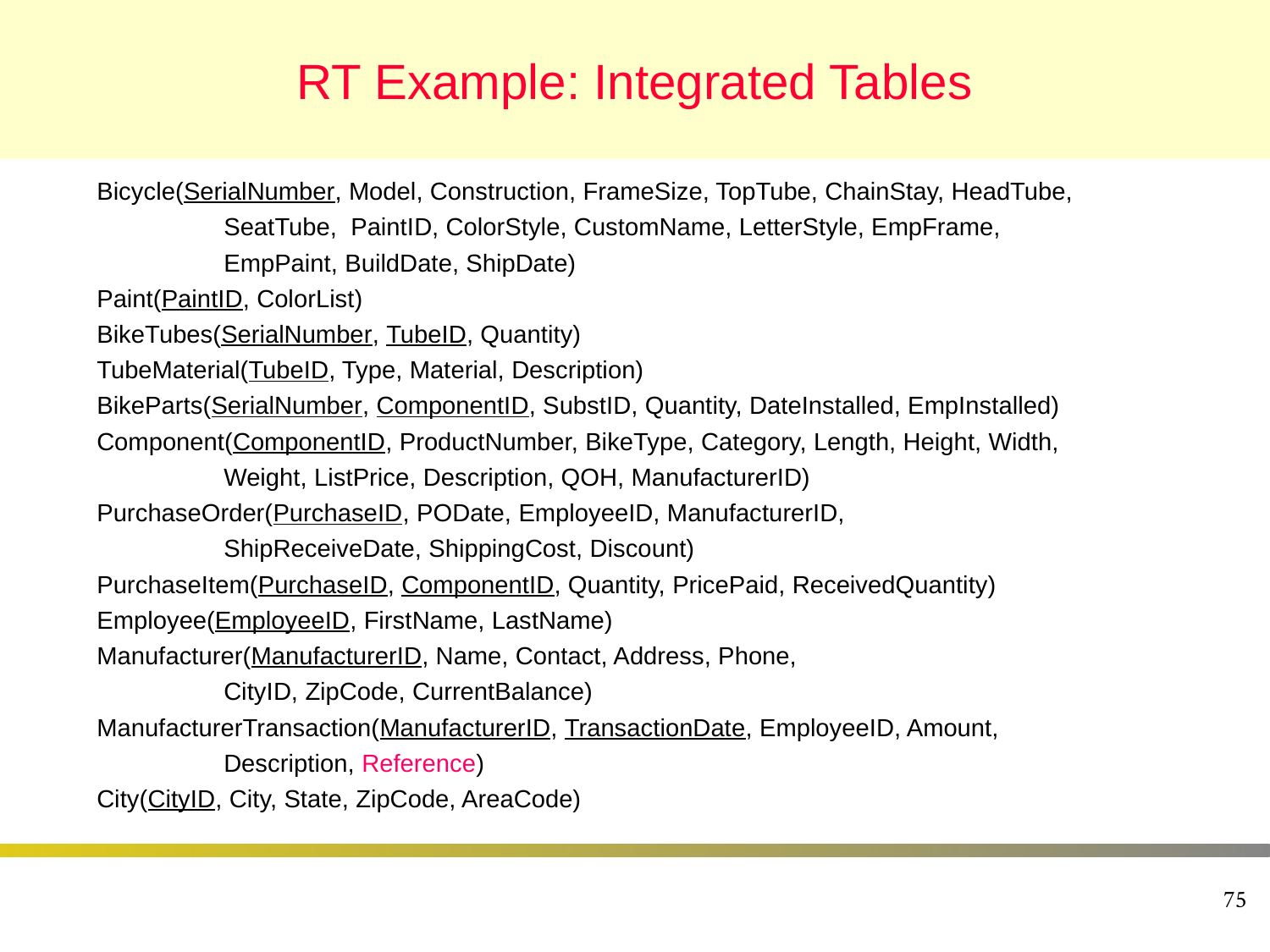

# RT Example: Integrated Tables
Bicycle(SerialNumber, Model, Construction, FrameSize, TopTube, ChainStay, HeadTube,
	SeatTube,	PaintID, ColorStyle, CustomName, LetterStyle, EmpFrame,
	EmpPaint, BuildDate, ShipDate)
Paint(PaintID, ColorList)
BikeTubes(SerialNumber, TubeID, Quantity)
TubeMaterial(TubeID, Type, Material, Description)
BikeParts(SerialNumber, ComponentID, SubstID, Quantity, DateInstalled, EmpInstalled)
Component(ComponentID, ProductNumber, BikeType, Category, Length, Height, Width,
	Weight, ListPrice, Description, QOH, ManufacturerID)
PurchaseOrder(PurchaseID, PODate, EmployeeID, ManufacturerID,
	ShipReceiveDate, ShippingCost, Discount)
PurchaseItem(PurchaseID, ComponentID, Quantity, PricePaid, ReceivedQuantity)
Employee(EmployeeID, FirstName, LastName)
Manufacturer(ManufacturerID, Name, Contact, Address, Phone,
	CityID, ZipCode, CurrentBalance)
ManufacturerTransaction(ManufacturerID, TransactionDate, EmployeeID, Amount,
	Description, Reference)
City(CityID, City, State, ZipCode, AreaCode)
75